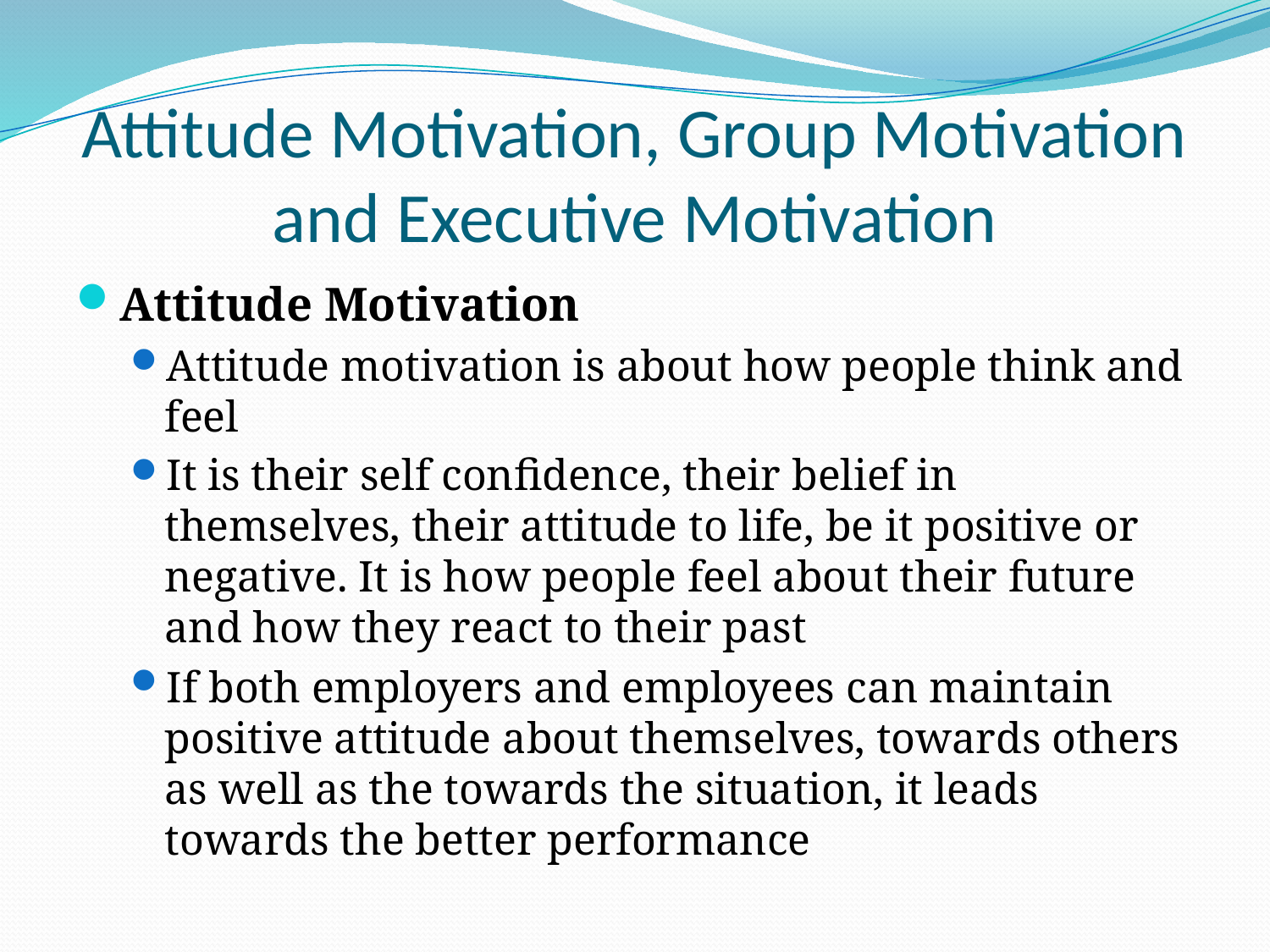

# Attitude Motivation, Group Motivation and Executive Motivation
Attitude Motivation
Attitude motivation is about how people think and feel
It is their self confidence, their belief in themselves, their attitude to life, be it positive or negative. It is how people feel about their future and how they react to their past
If both employers and employees can maintain positive attitude about themselves, towards others as well as the towards the situation, it leads towards the better performance